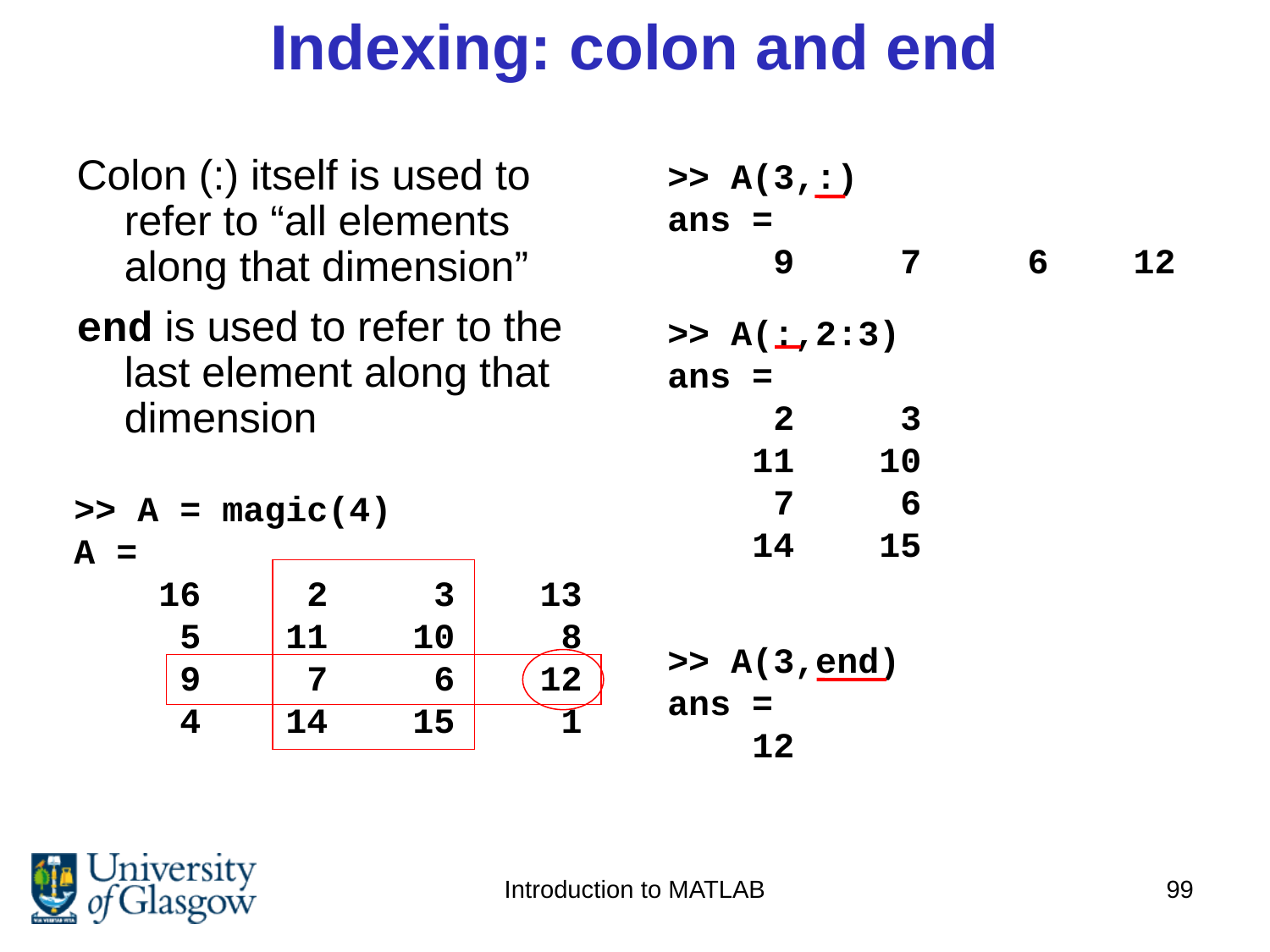

# Indexing: colon and end
Colon (:) itself is used to refer to “all elements along that dimension”
end is used to refer to the last element along that dimension
>> A(3,:)
ans =
     9     7     6    12

>> A = magic(4)
A =
    16     2     3    13
     5    11    10     8
     9     7     6    12
     4    14    15     1

>> A(:,2:3)
ans =
     2     3
    11    10
     7     6
    14    15
>> A(3,end)
ans =
    12

Introduction to MATLAB
99